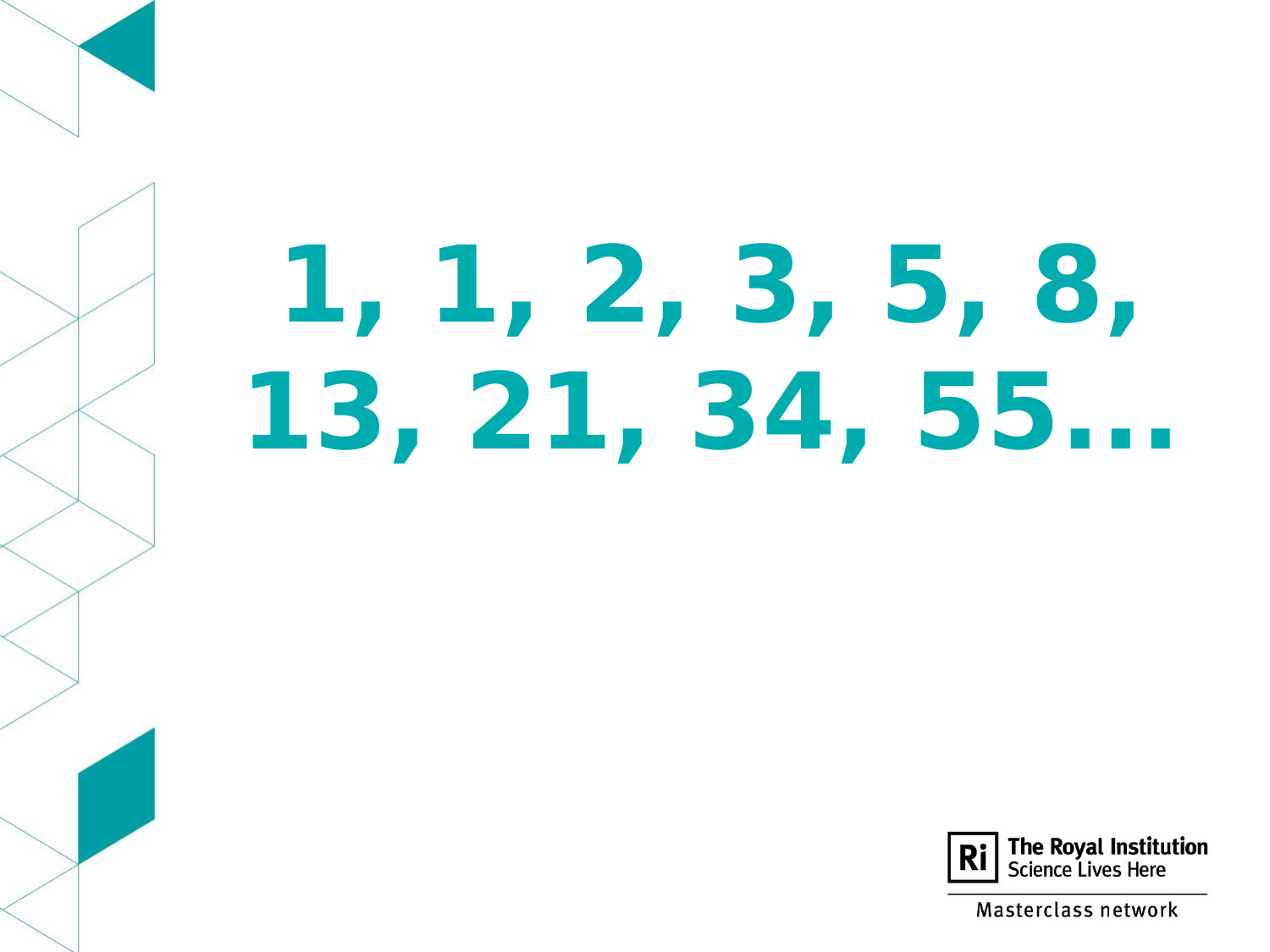

1, 1, 2, 3, 5, 8,
13, 21, 34, 55...